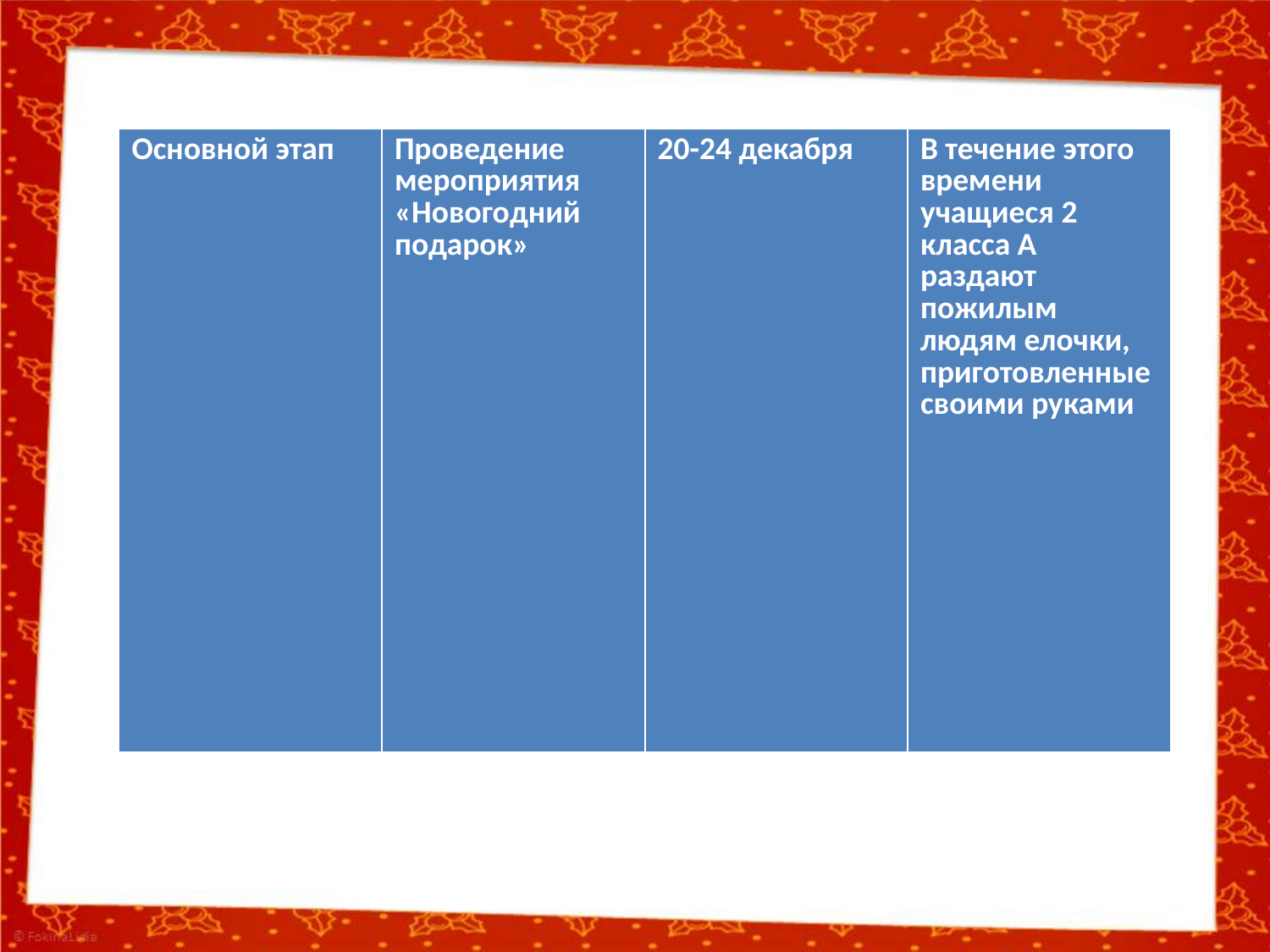

#
| Основной этап | Проведение мероприятия «Новогодний подарок» | 20-24 декабря | В течение этого времени учащиеся 2 класса А раздают пожилым людям елочки, приготовленные своими руками |
| --- | --- | --- | --- |